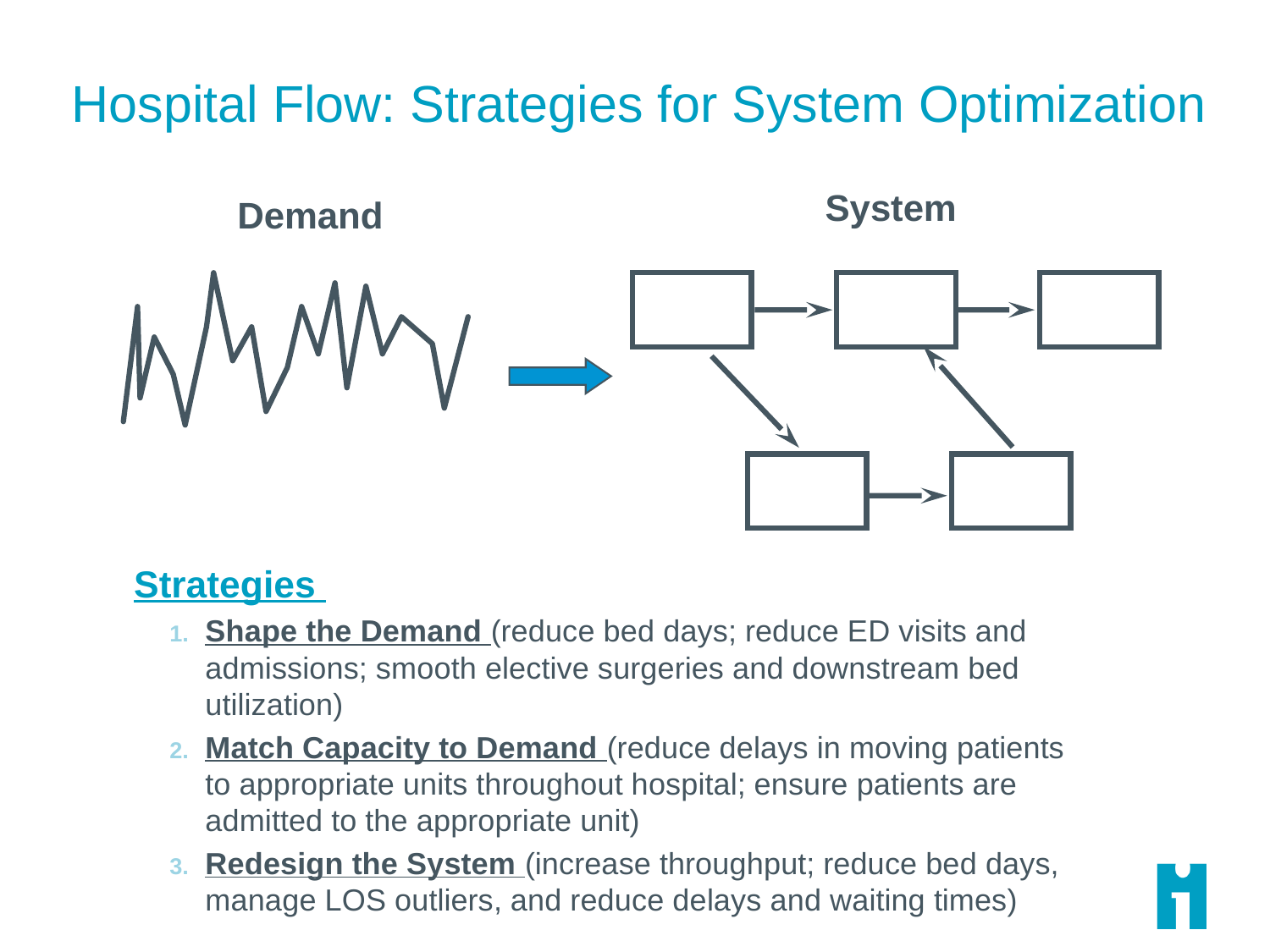

Hospital Flow: Strategies for System Optimization
System
Demand

Strategies
Shape the Demand (reduce bed days; reduce ED visits and admissions; smooth elective surgeries and downstream bed utilization)
Match Capacity to Demand (reduce delays in moving patients to appropriate units throughout hospital; ensure patients are admitted to the appropriate unit)
Redesign the System (increase throughput; reduce bed days, manage LOS outliers, and reduce delays and waiting times)